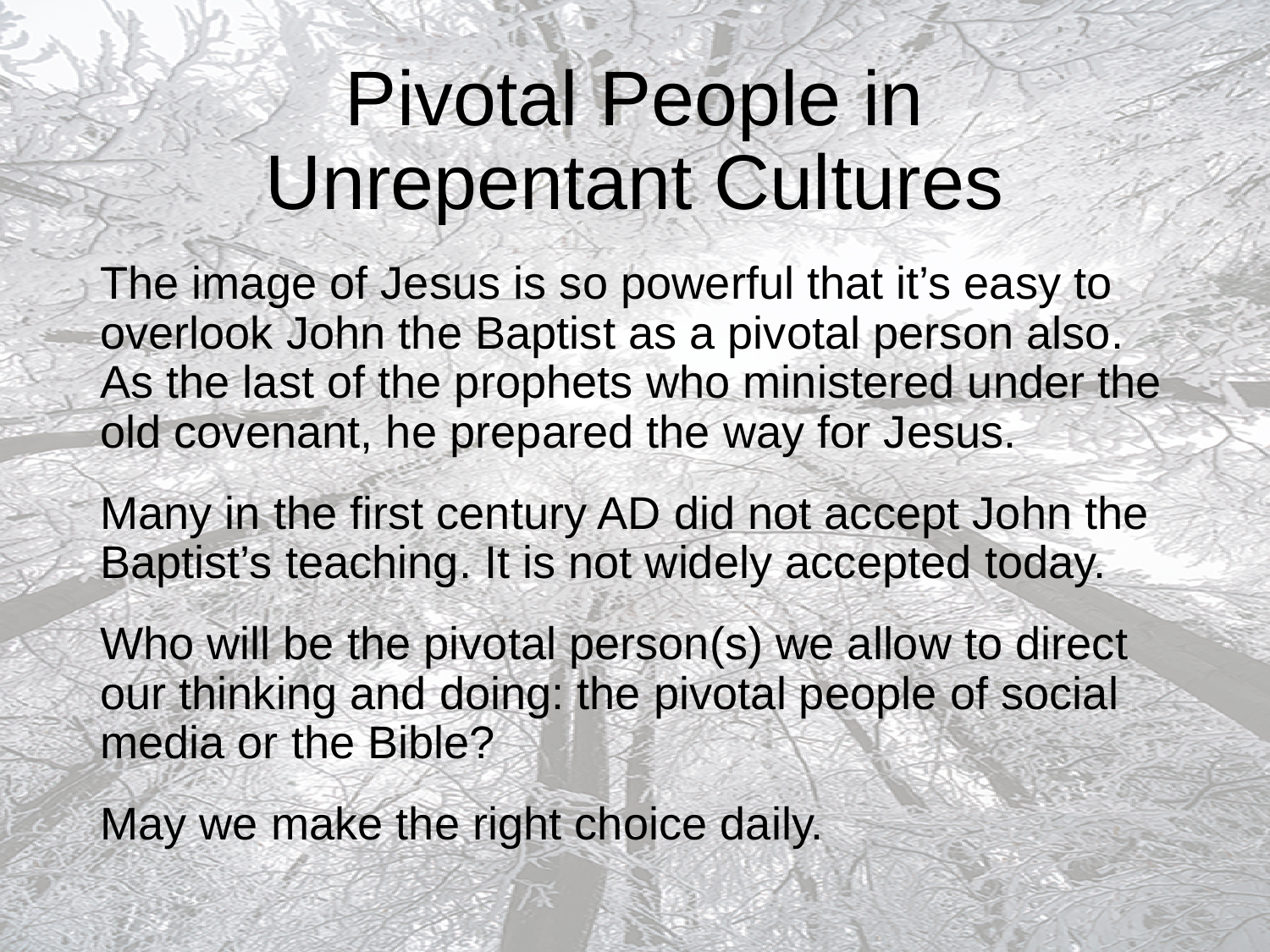

# Pivotal People in Unrepentant Cultures
The image of Jesus is so powerful that it’s easy to overlook John the Baptist as a pivotal person also. As the last of the prophets who ministered under the old covenant, he prepared the way for Jesus.
Many in the first century AD did not accept John the Baptist’s teaching. It is not widely accepted today.
Who will be the pivotal person(s) we allow to direct our thinking and doing: the pivotal people of social media or the Bible?
May we make the right choice daily.